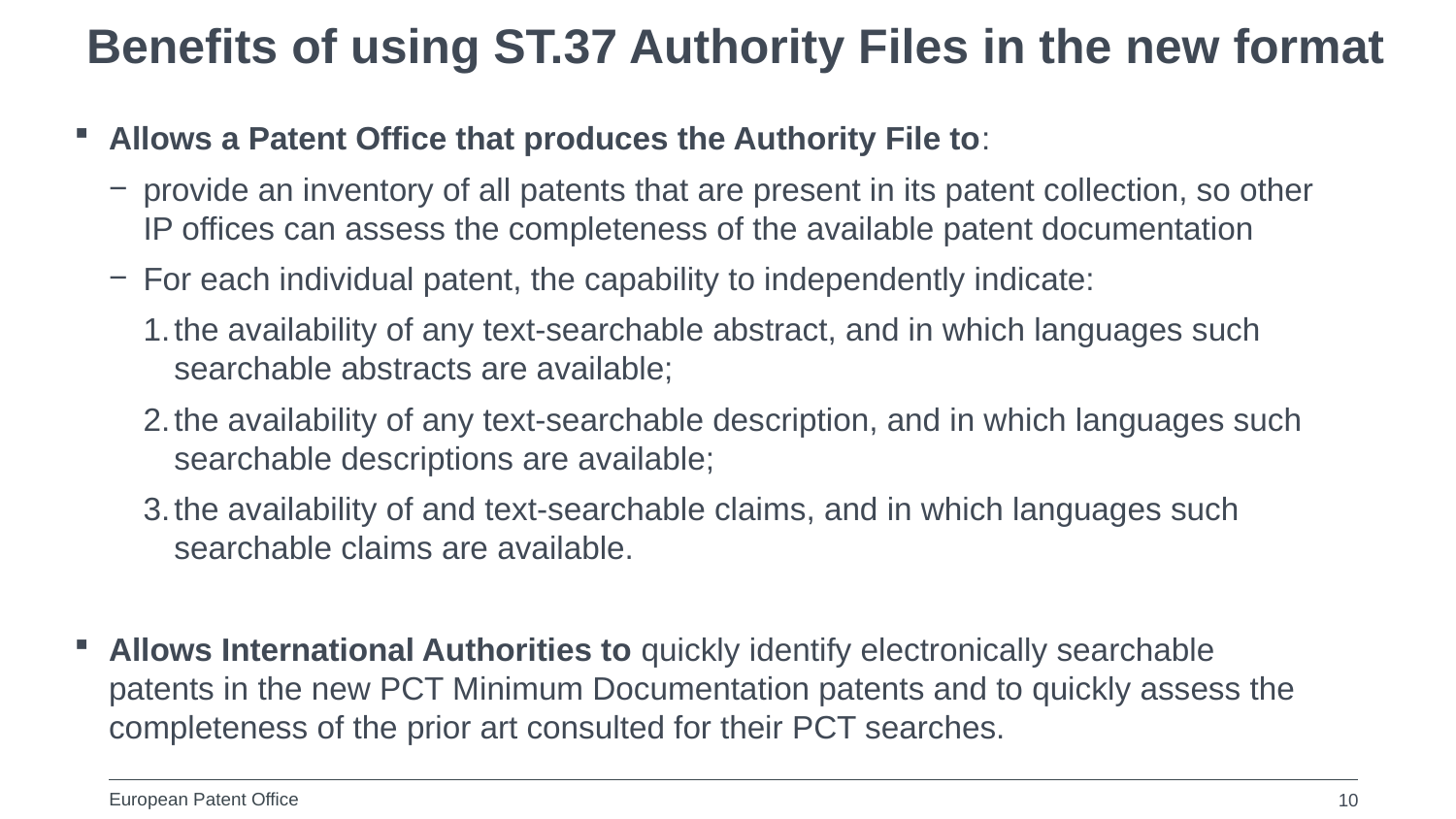

# Benefits of using ST.37 Authority Files in the new format
Allows a Patent Office that produces the Authority File to:
provide an inventory of all patents that are present in its patent collection, so other IP offices can assess the completeness of the available patent documentation
For each individual patent, the capability to independently indicate:
the availability of any text-searchable abstract, and in which languages such searchable abstracts are available;
the availability of any text-searchable description, and in which languages such searchable descriptions are available;
the availability of and text-searchable claims, and in which languages such searchable claims are available.

Allows International Authorities to quickly identify electronically searchable patents in the new PCT Minimum Documentation patents and to quickly assess the completeness of the prior art consulted for their PCT searches.
10